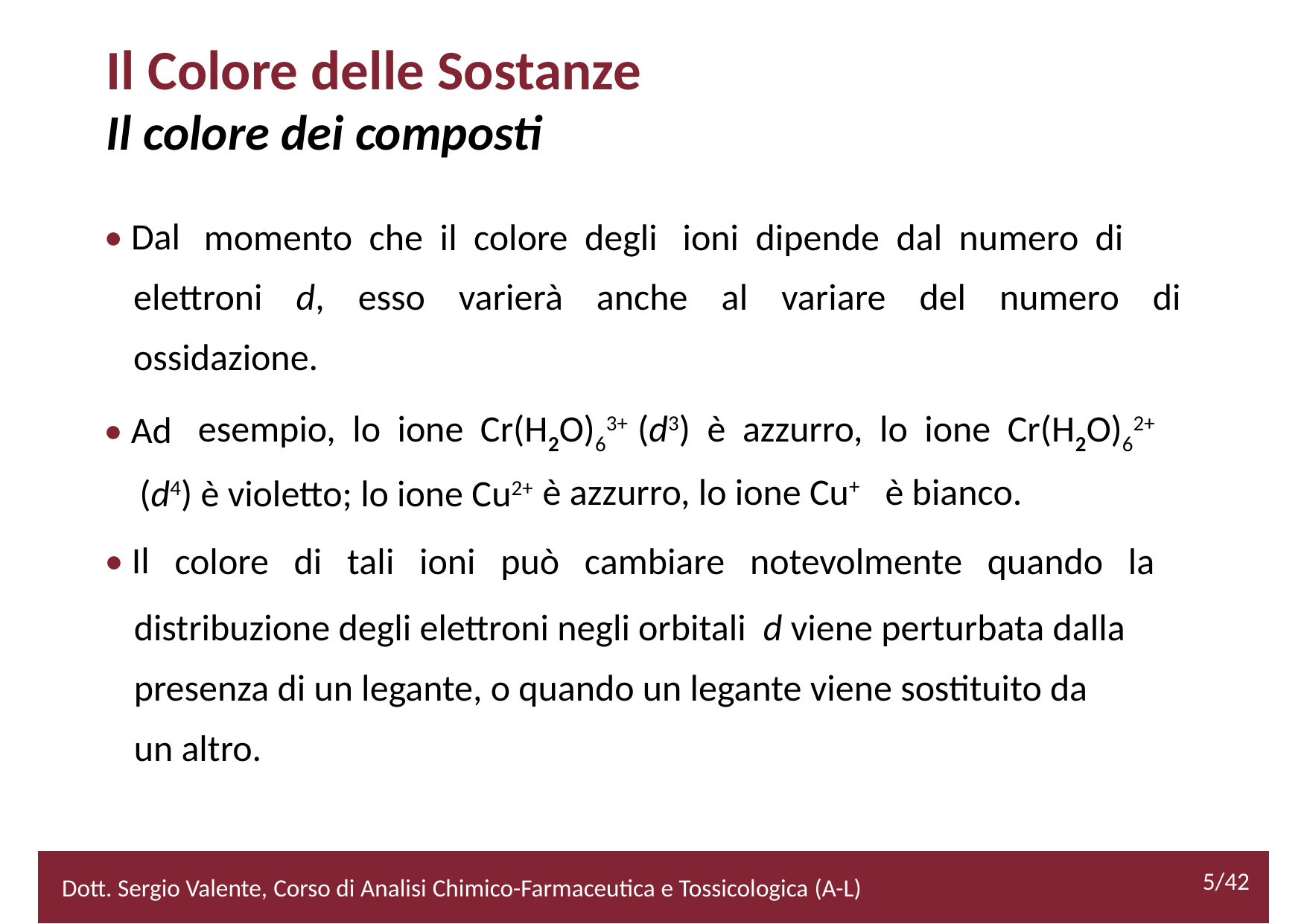

Il Colore delle Sostanze
Il colore dei composti
• Dal
momento  che  il  colore  degli   ioni  dipende  dal  numero  di
elettroni    d,    esso    varierà    anche    al    variare    del    numero    di

ossidazione.
esempio,  lo  ione  Cr(H2O)63+  (d3)  è  azzurro,  lo  ione  Cr(H2O)62+
• Ad
(d4) è violetto; lo ione Cu2+
è azzurro, lo ione Cu+   è bianco.
• Il
colore   di   tali   ioni   può   cambiare   notevolmente   quando   la
	distribuzione degli elettroni negli orbitali  d viene perturbata dalla

	presenza di un legante, o quando un legante viene sostituito da

	un altro.

		5/42

5/42
2/52
Dott. Sergio Valente, Corso di Analisi Chimico-Farmaceutica e Tossicologica (A-L)